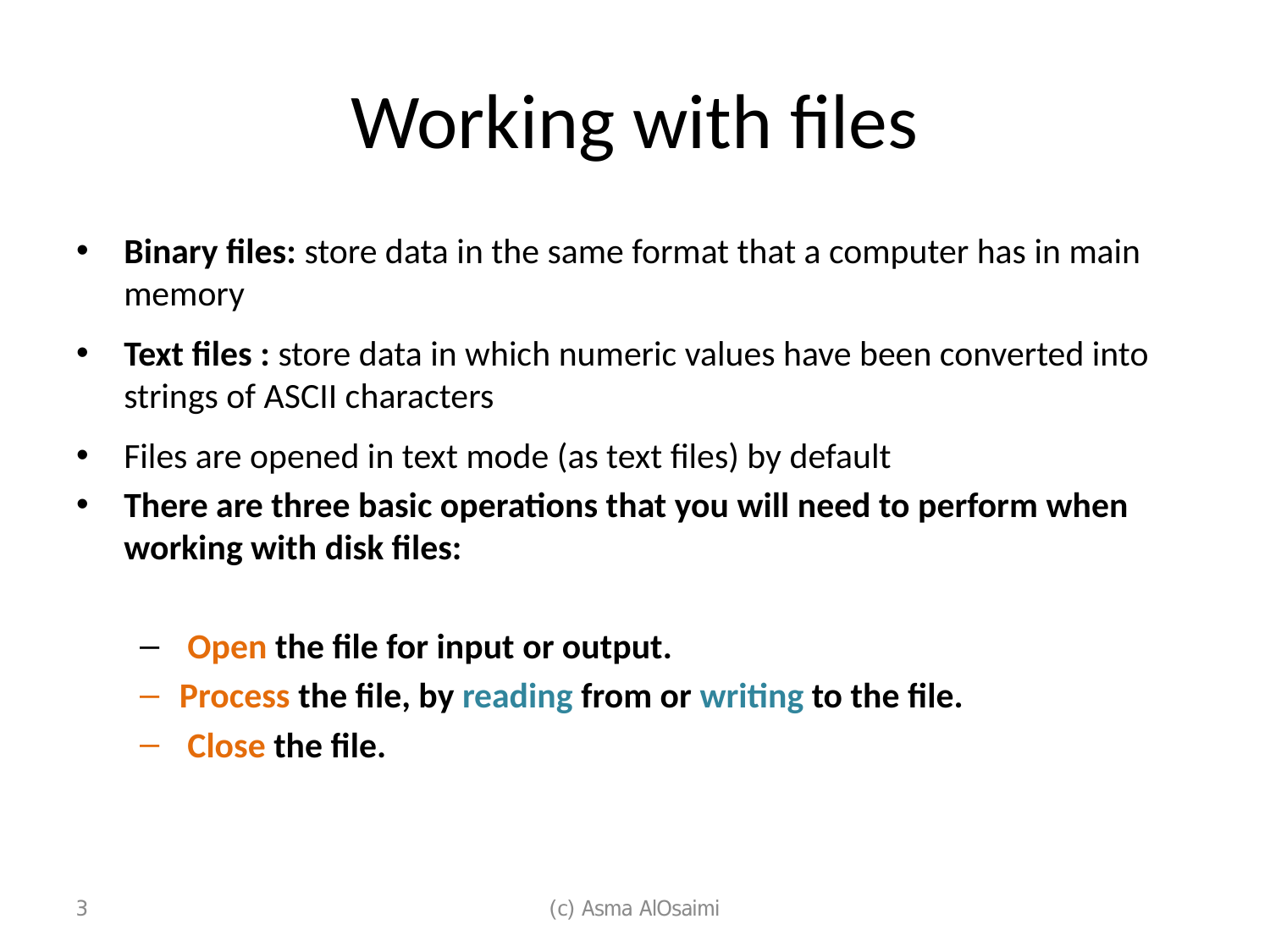

# Working with files
Binary files: store data in the same format that a computer has in main memory
Text files : store data in which numeric values have been converted into strings of ASCII characters
Files are opened in text mode (as text files) by default
There are three basic operations that you will need to perform when working with disk files:

 Open the file for input or output.
Process the file, by reading from or writing to the file.
 Close the file.

3
(c) Asma AlOsaimi